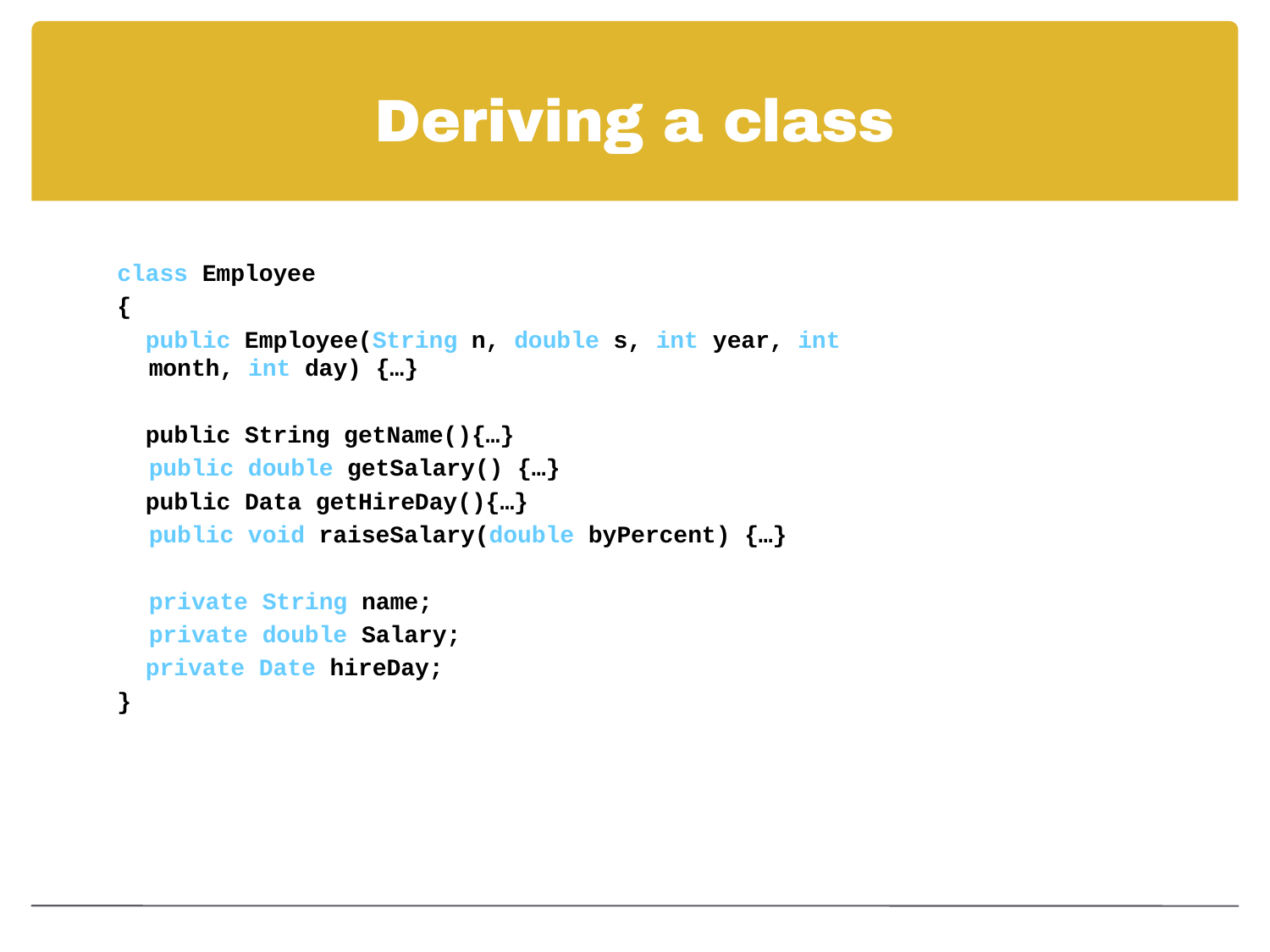

# Deriving a class
class Employee
{
  public Employee(String n, double s, int year, int month, int day) {…}

  public String getName(){…}
	public double getSalary() {…}
  public Data getHireDay(){…}
	public void raiseSalary(double byPercent) {…}

	private String name;
	private double Salary;
  private Date hireDay;
}